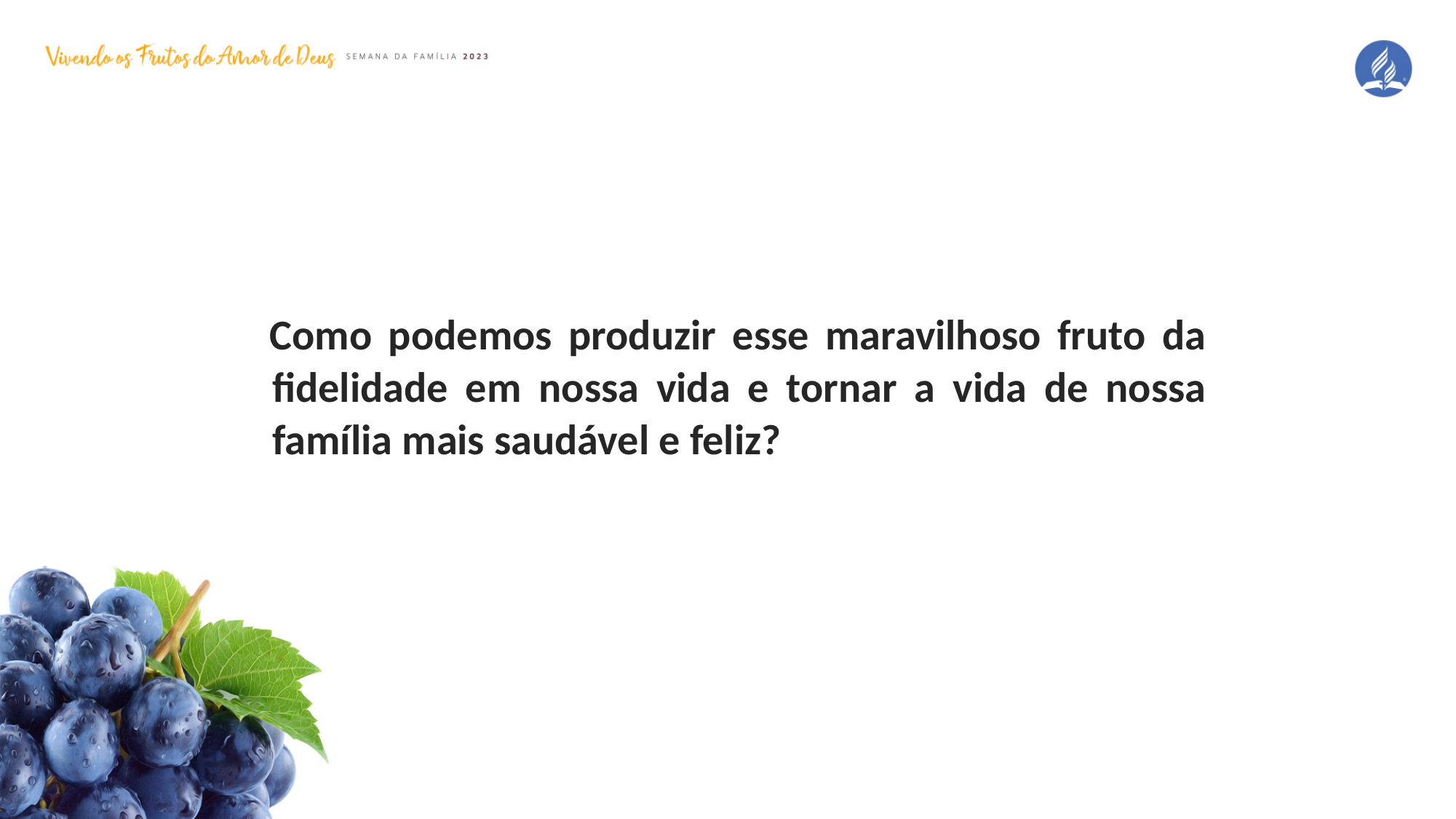

Como podemos produzir esse maravilhoso fruto da fidelidade em nossa vida e tornar a vida de nossa família mais saudável e feliz?